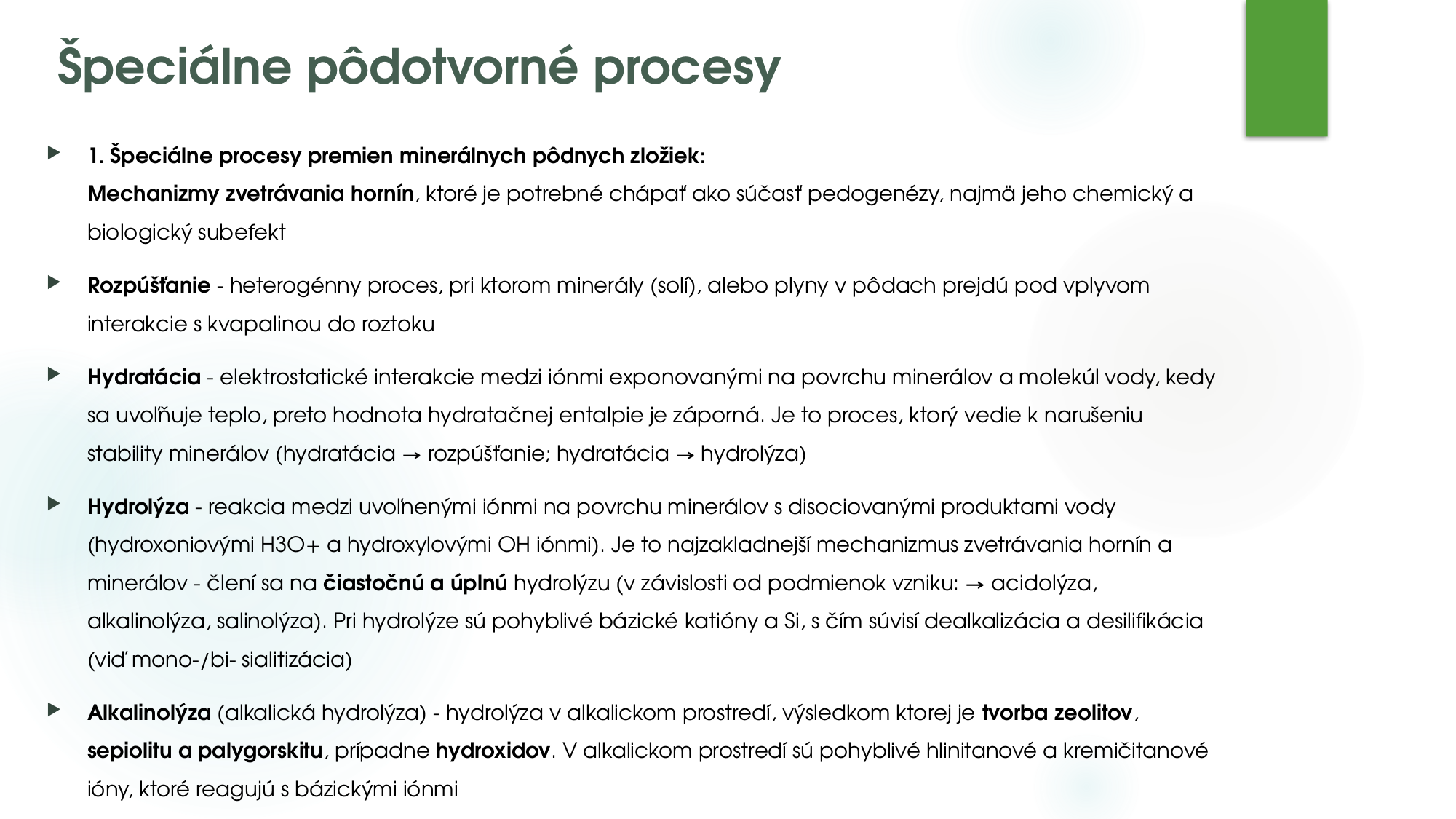

# Špeciálne pôdotvorné procesy
1. Špeciálne procesy premien minerálnych pôdnych zložiek:
Mechanizmy zvetrávania hornín, ktoré je potrebné chápať ako súčasť pedogenézy, najmä jeho chemický a biologický subefekt
Rozpúšťanie - heterogénny proces, pri ktorom minerály (solí), alebo plyny v pôdach prejdú pod vplyvom interakcie s kvapalinou do roztoku
Hydratácia - elektrostatické interakcie medzi iónmi exponovanými na povrchu minerálov a molekúl vody, kedy sa uvoľňuje teplo, preto hodnota hydratačnej entalpie je záporná. Je to proces, ktorý vedie k narušeniu stability minerálov (hydratácia → rozpúšťanie; hydratácia → hydrolýza)
Hydrolýza - reakcia medzi uvoľnenými iónmi na povrchu minerálov s disociovanými produktami vody (hydroxoniovými H3O+ a hydroxylovými OH iónmi). Je to najzakladnejší mechanizmus zvetrávania hornín a minerálov - člení sa na čiastočnú a úplnú hydrolýzu (v závislosti od podmienok vzniku: → acidolýza, alkalinolýza, salinolýza). Pri hydrolýze sú pohyblivé bázické katióny a Si, s čím súvisí dealkalizácia a desilifikácia (viď mono-/bi- sialitizácia)
Alkalinolýza (alkalická hydrolýza) - hydrolýza v alkalickom prostredí, výsledkom ktorej je tvorba zeolitov, sepiolitu a palygorskitu, prípadne hydroxidov. V alkalickom prostredí sú pohyblivé hlinitanové a kremičitanové ióny, ktoré reagujú s bázickými iónmi